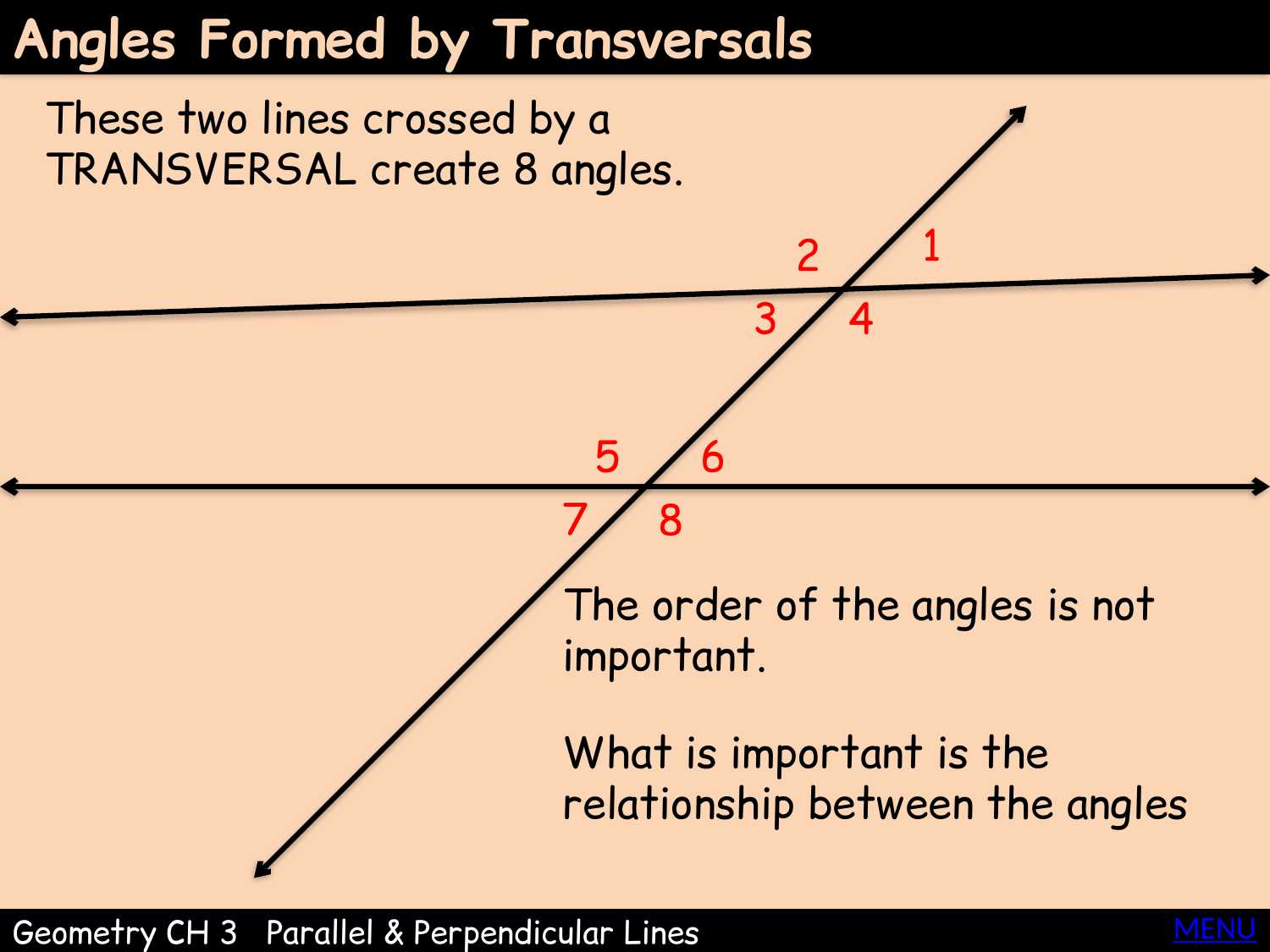

Angles Formed by Transversals
These two lines crossed by a TRANSVERSAL create 8 angles.

1
2

3
4
5
6
7

8
The order of the angles is not important.
What is important is the relationship between the angles
MENU
Geometry CH 3	Parallel & Perpendicular Lines